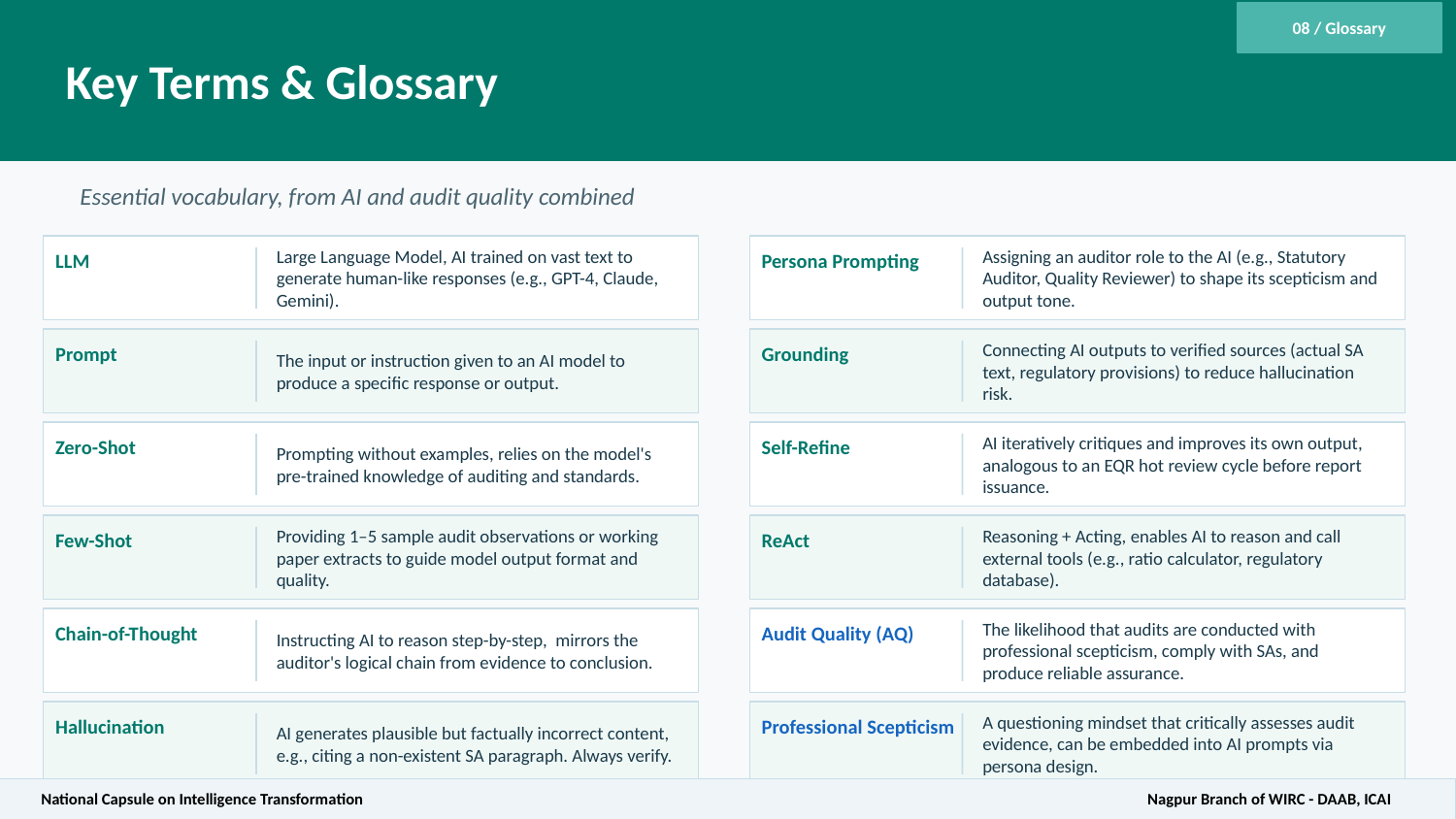

Key Terms & Glossary

08 / Glossary
Essential vocabulary, from AI and audit quality combined

Large Language Model, AI trained on vast text to generate human-like responses (e.g., GPT-4, Claude, Gemini).
Assigning an auditor role to the AI (e.g., Statutory Auditor, Quality Reviewer) to shape its scepticism and output tone.
LLM
Persona Prompting

The input or instruction given to an AI model to produce a specific response or output.
Connecting AI outputs to verified sources (actual SA text, regulatory provisions) to reduce hallucination risk.
Prompt
Grounding

Prompting without examples, relies on the model's pre-trained knowledge of auditing and standards.
AI iteratively critiques and improves its own output, analogous to an EQR hot review cycle before report issuance.
Zero-Shot
Self-Refine

Providing 1–5 sample audit observations or working paper extracts to guide model output format and quality.
Reasoning + Acting, enables AI to reason and call external tools (e.g., ratio calculator, regulatory database).
Few-Shot
ReAct

Instructing AI to reason step-by-step,  mirrors the auditor's logical chain from evidence to conclusion.
The likelihood that audits are conducted with professional scepticism, comply with SAs, and produce reliable assurance.
Chain-of-Thought
Audit Quality (AQ)

AI generates plausible but factually incorrect content, e.g., citing a non-existent SA paragraph. Always verify.
A questioning mindset that critically assesses audit evidence, can be embedded into AI prompts via persona design.
Hallucination
Professional Scepticism

National Capsule on Intelligence Transformation					                        Nagpur Branch of WIRC - DAAB, ICAI